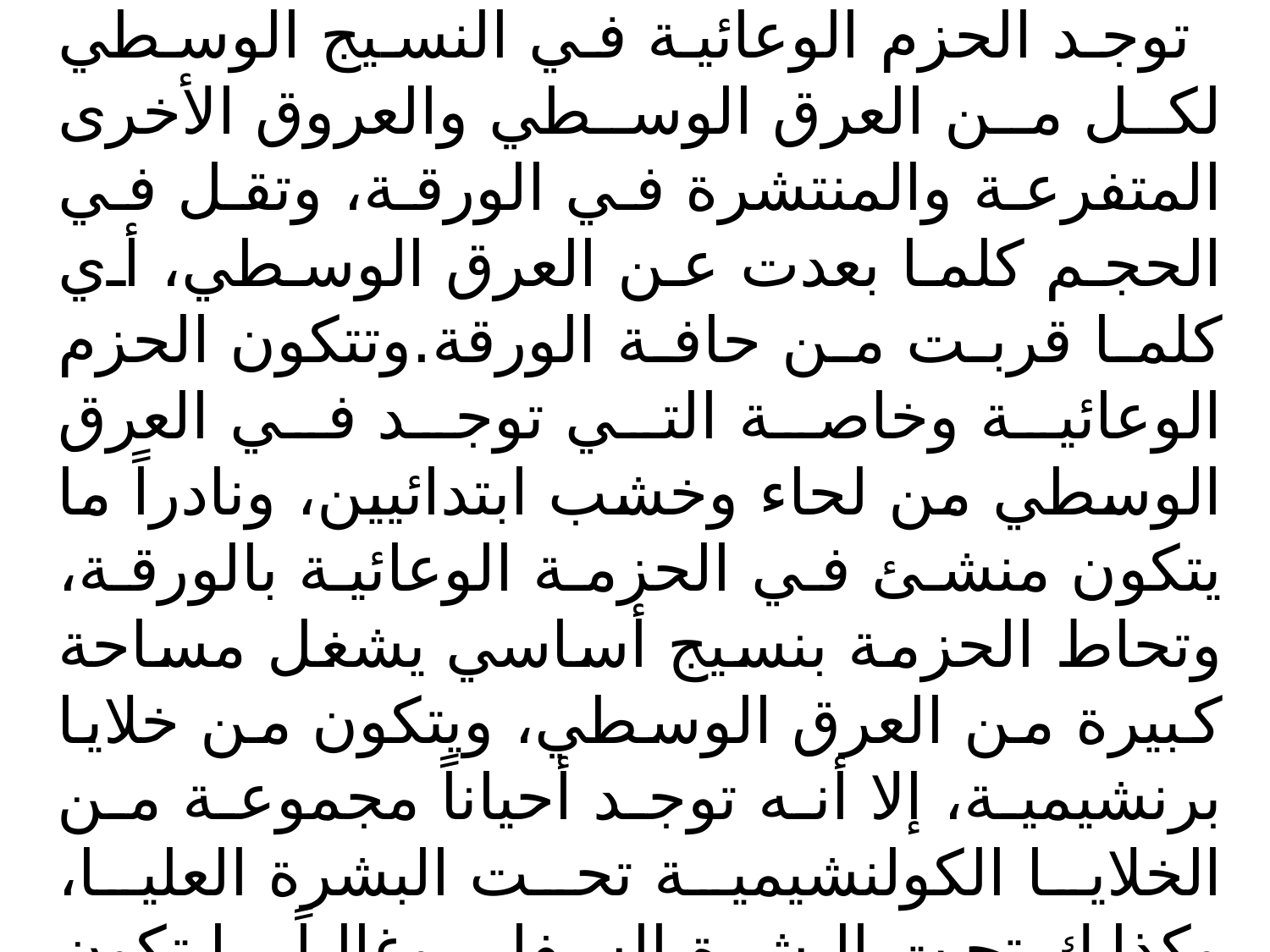

الحزم الوعائية
توجد الحزم الوعائية في النسيج الوسطي لكل من العرق الوسطي والعروق الأخرى المتفرعة والمنتشرة في الورقة، وتقل في الحجم كلما بعدت عن العرق الوسطي، أي كلما قربت من حافة الورقة.وتتكون الحزم الوعائية وخاصة التي توجد في العرق الوسطي من لحاء وخشب ابتدائيين، ونادراً ما يتكون منشئ في الحزمة الوعائية بالورقة، وتحاط الحزمة بنسيج أساسي يشغل مساحة كبيرة من العرق الوسطي، ويتكون من خلايا برنشيمية، إلا أنه توجد أحياناً مجموعة من الخلايا الكولنشيمية تحت البشرة العليا، وكذلك تحت البشرة السفلى وغالباً ما تكون أكثر من طبقة.